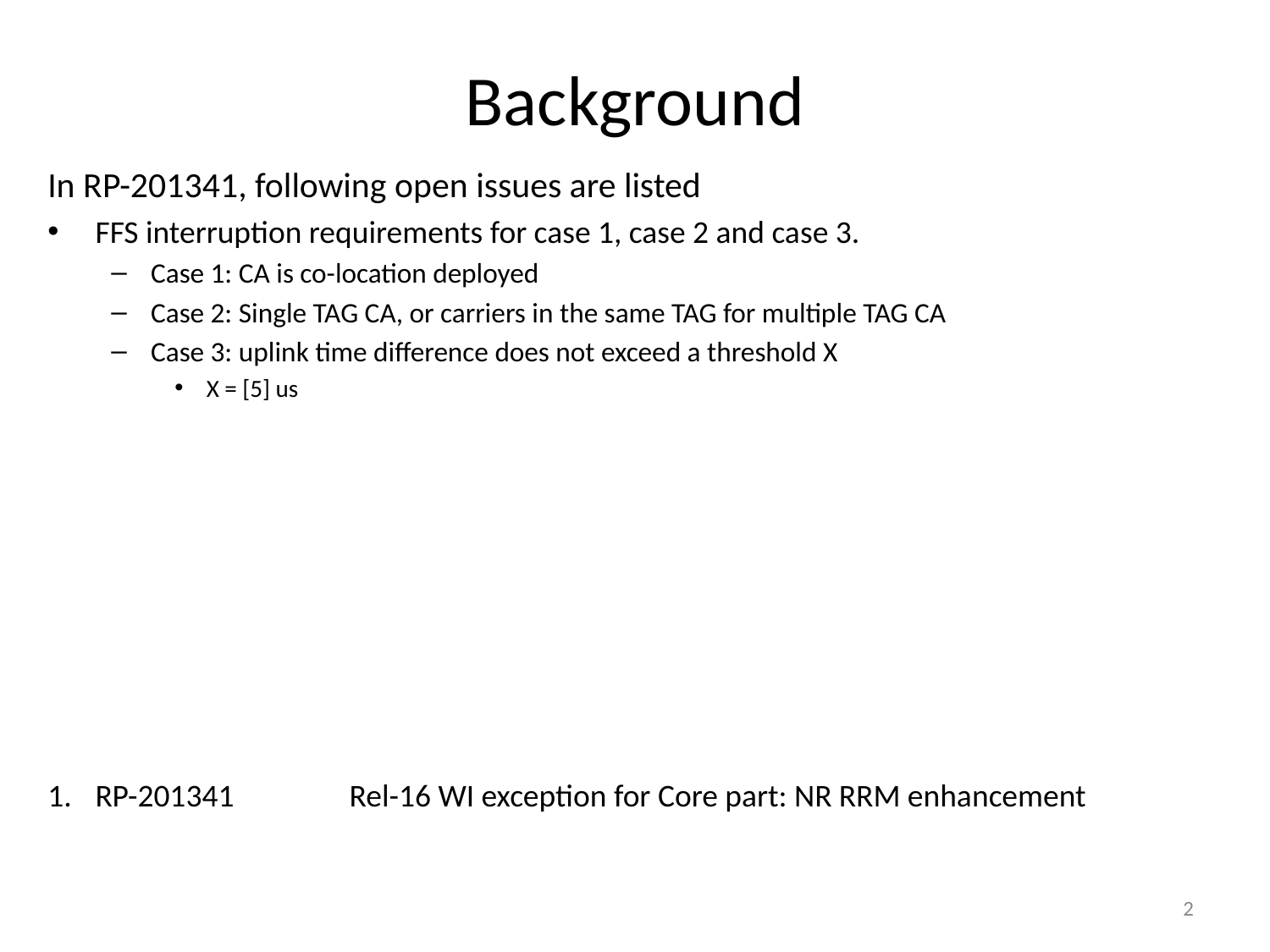

# Background
In RP-201341, following open issues are listed
FFS interruption requirements for case 1, case 2 and case 3.
Case 1: CA is co-location deployed
Case 2: Single TAG CA, or carriers in the same TAG for multiple TAG CA
Case 3: uplink time difference does not exceed a threshold X
X = [5] us

RP-201341	Rel-16 WI exception for Core part: NR RRM enhancement
2